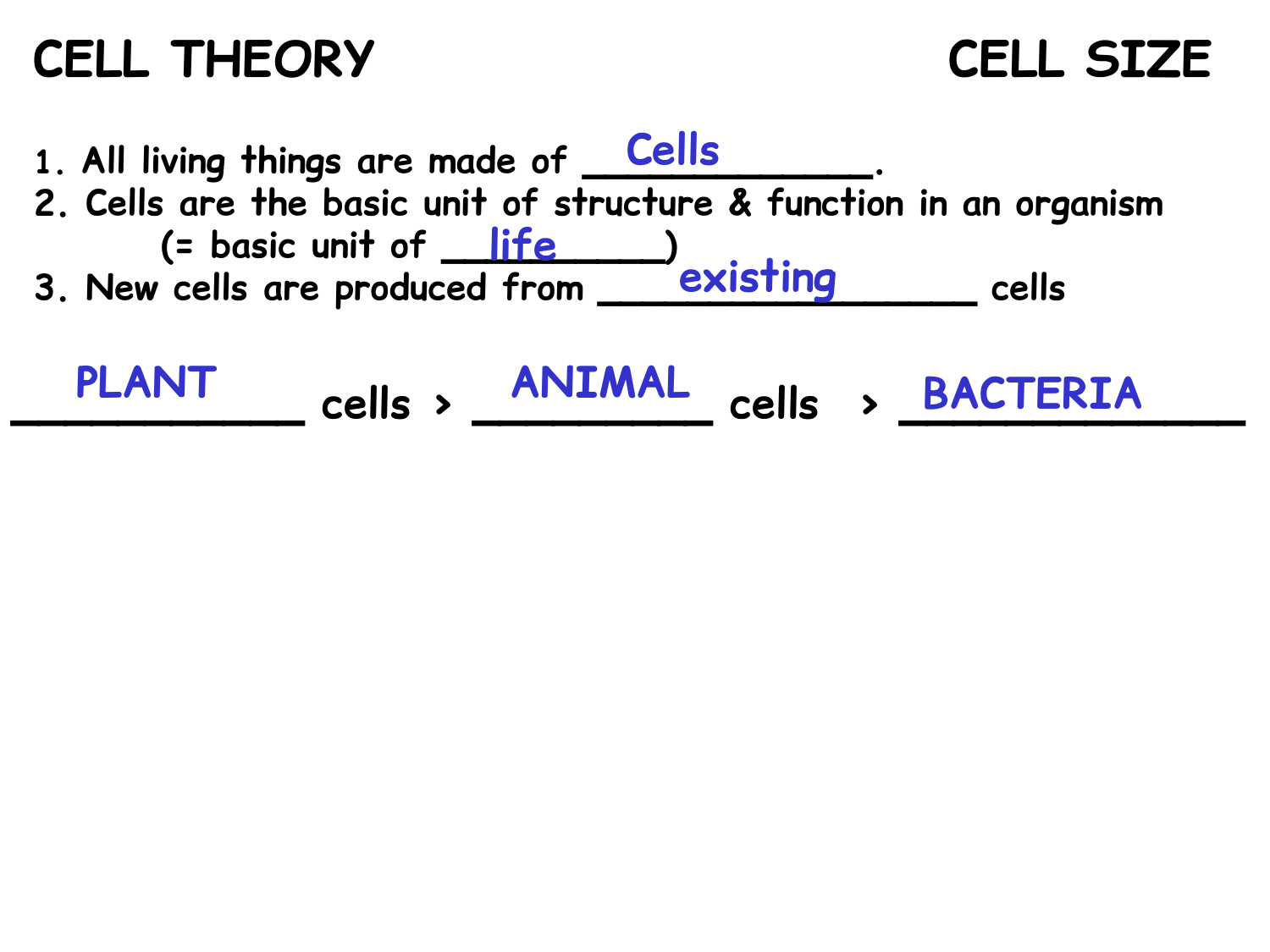

CELL THEORY	                         CELL SIZE
# 1. All living things are made of _____________. 2. Cells are the basic unit of structure & function in an organism (= basic unit of __________) 3. New cells are produced from _________________ cells
Cells
life
existing
PLANT
ANIMAL
BACTERIA
___________ cells > _________ cells  > _____________